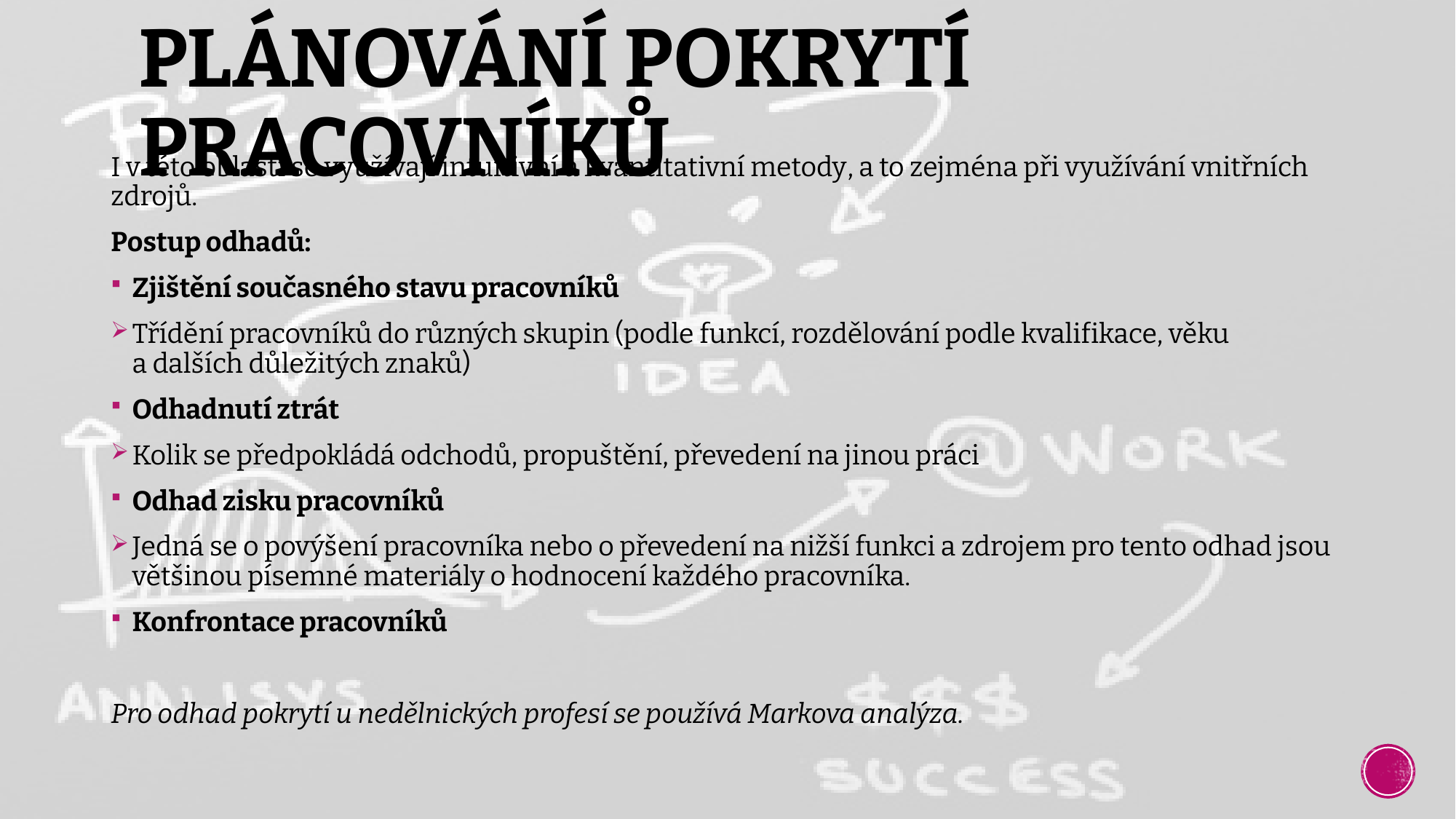

# Plánování pokrytí pracovníků
I v této oblasti se využívají intuitivní a kvantitativní metody, a to zejména při využívání vnitřních zdrojů.
Postup odhadů:
Zjištění současného stavu pracovníků
Třídění pracovníků do různých skupin (podle funkcí, rozdělování podle kvalifikace, věku
a dalších důležitých znaků)
Odhadnutí ztrát
Kolik se předpokládá odchodů, propuštění, převedení na jinou práci
Odhad zisku pracovníků
Jedná se o povýšení pracovníka nebo o převedení na nižší funkci a zdrojem pro tento odhad jsou většinou písemné materiály o hodnocení každého pracovníka.
Konfrontace pracovníků

Pro odhad pokrytí u nedělnických profesí se používá Markova analýza.